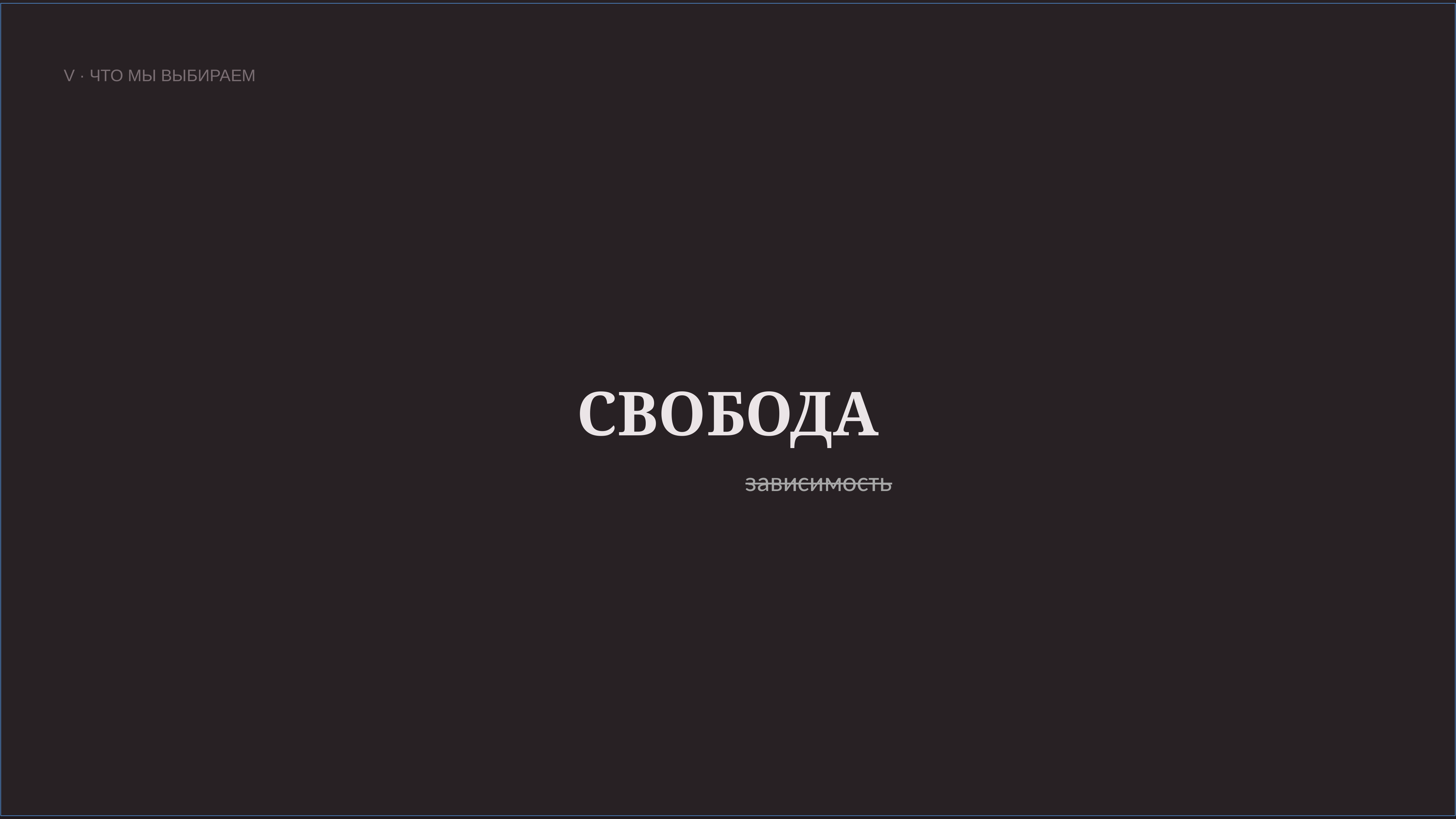

V · ЧТО МЫ ВЫБИРАЕМ
СВОБОДА
зависимость